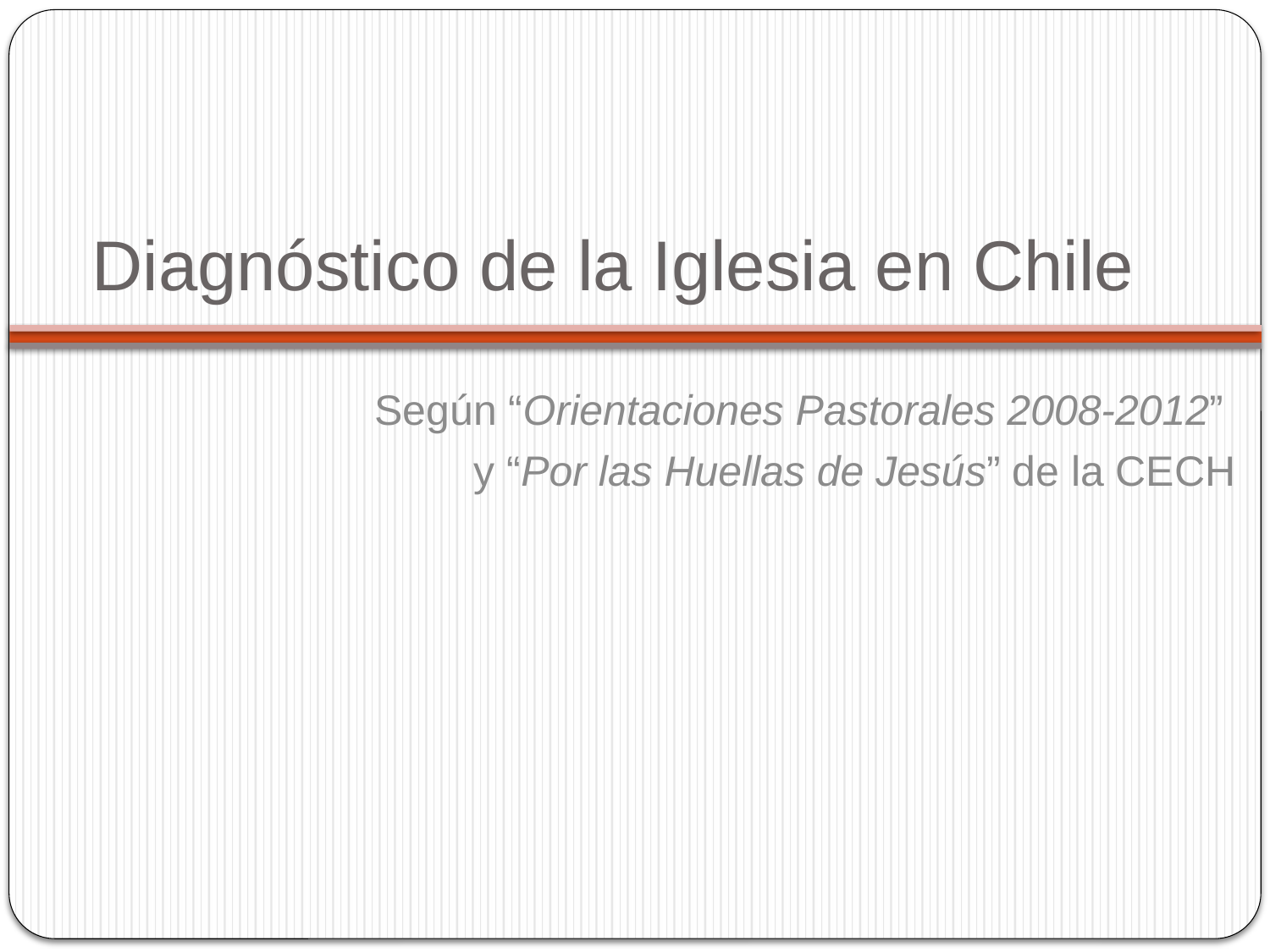

# Diagnóstico de la Iglesia en Chile
Según “Orientaciones Pastorales 2008-2012”
y “Por las Huellas de Jesús” de la CECH